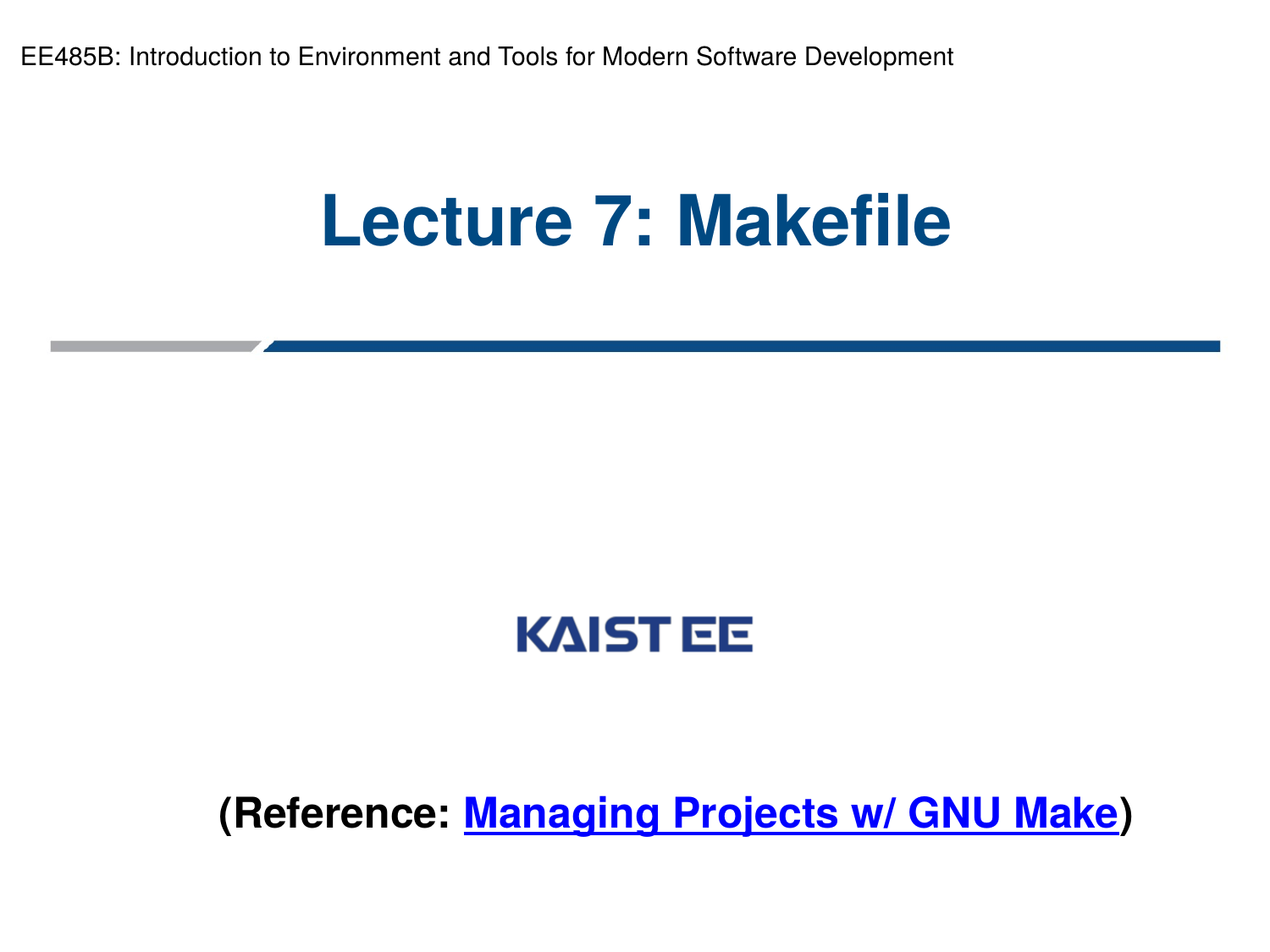

EE485B: Introduction to Environment and Tools for Modern Software Development
# Lecture 7: Makefile
(Reference: Managing Projects w/ GNU Make)